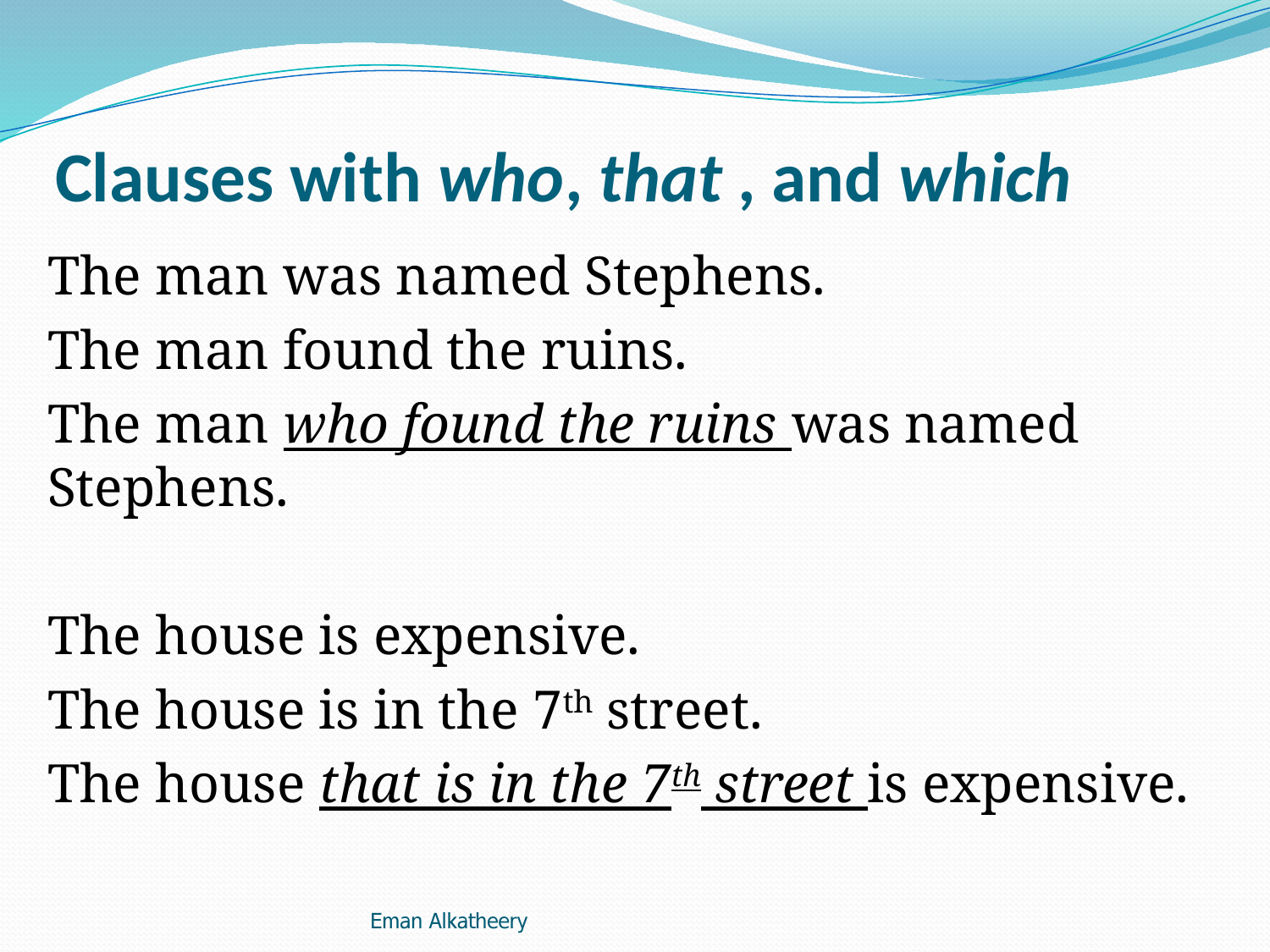

# Clauses with who, that , and which
The man was named Stephens.
The man found the ruins.
The man who found the ruins was named Stephens.

The house is expensive.
The house is in the 7th street.
The house that is in the 7th street is expensive.

Eman Alkatheery